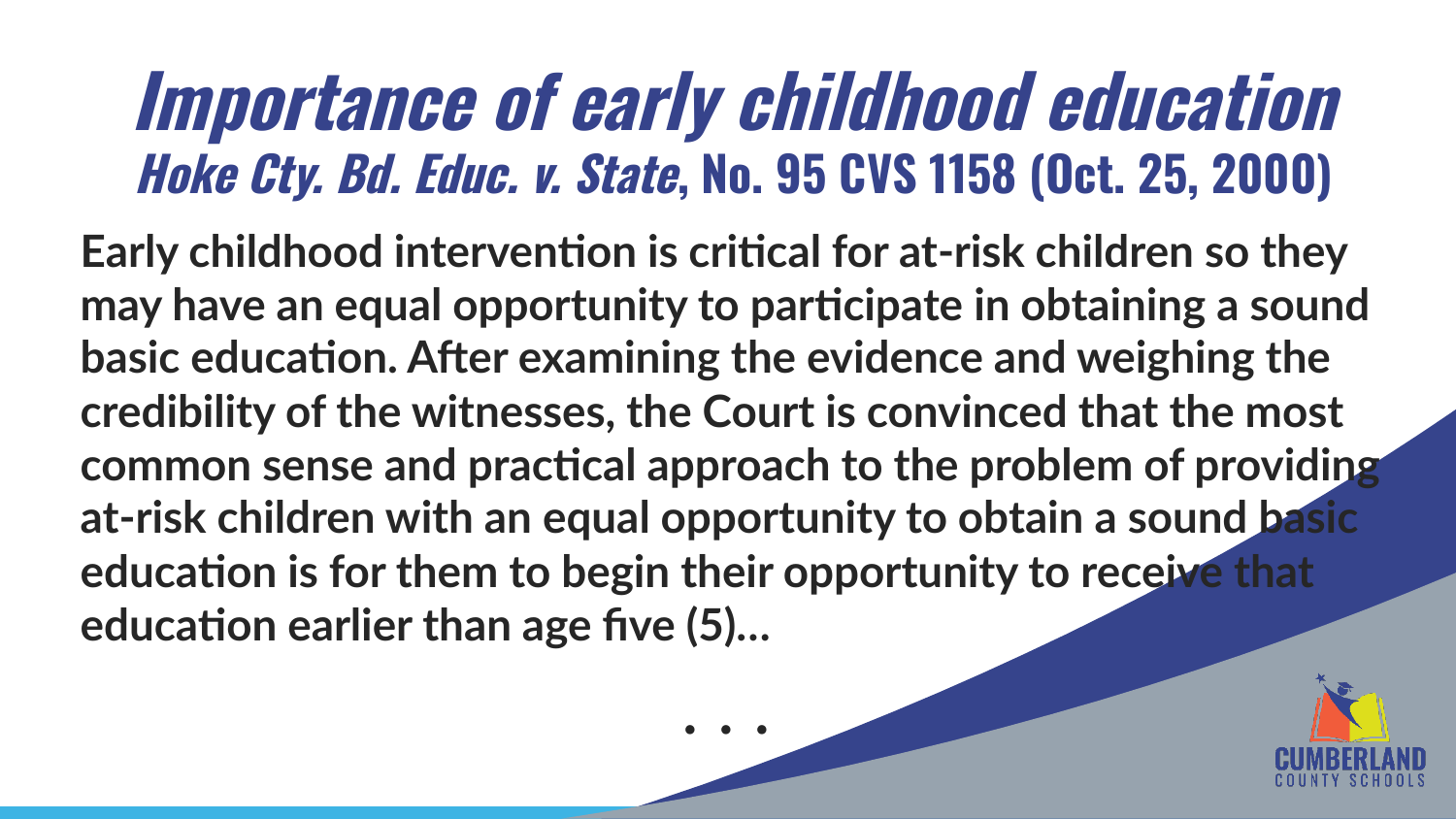

# Importance of early childhood education Hoke Cty. Bd. Educ. v. State, No. 95 CVS 1158 (Oct. 25, 2000)
Early childhood intervention is critical for at-risk children so they may have an equal opportunity to participate in obtaining a sound basic education. After examining the evidence and weighing the credibility of the witnesses, the Court is convinced that the most common sense and practical approach to the problem of providing at-risk children with an equal opportunity to obtain a sound basic education is for them to begin their opportunity to receive that education earlier than age five (5)…
	                                        . . .